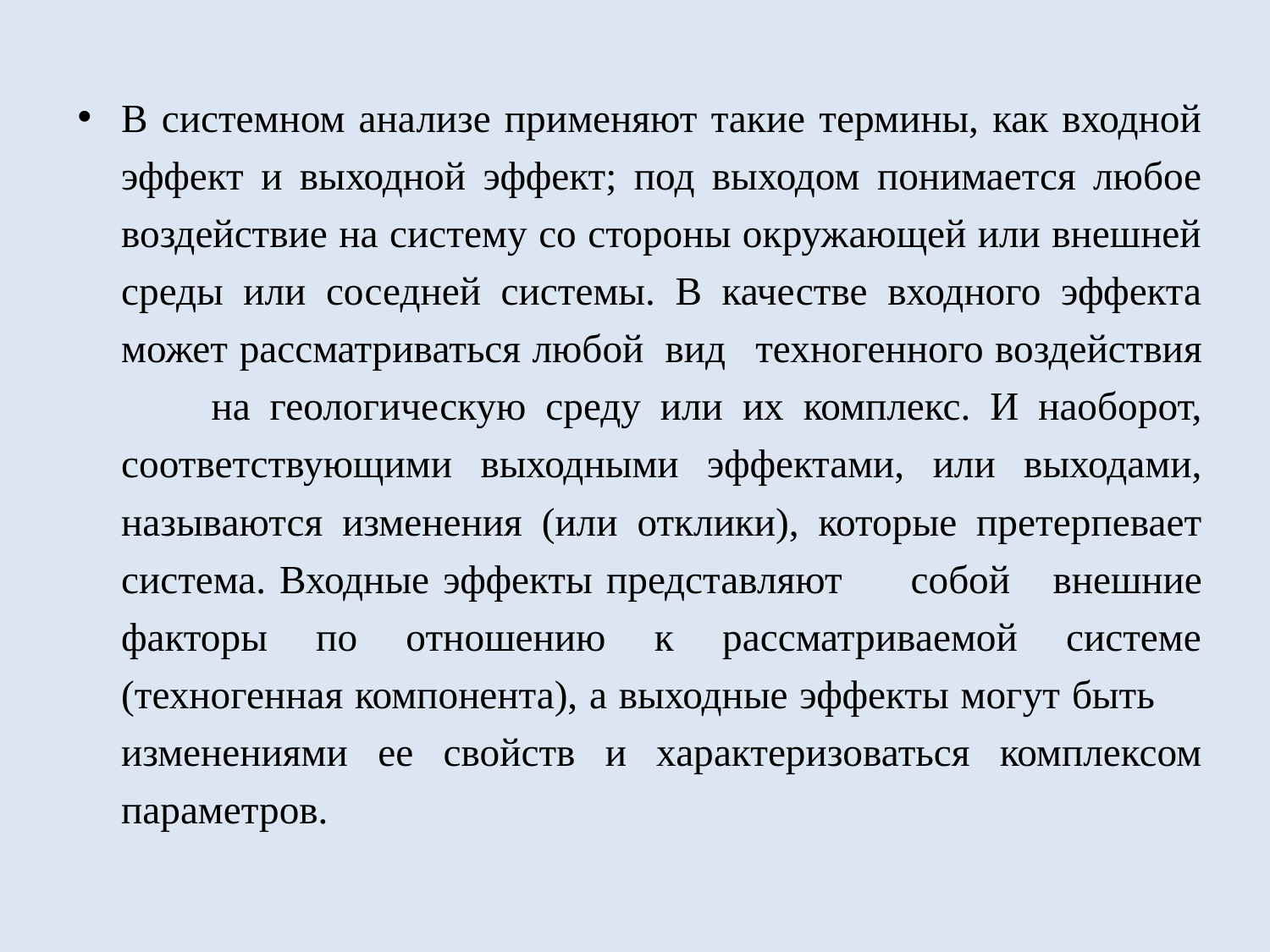

В системном анализе применяют такие термины, как входной эффект и выходной эффект; под выходом понимается любое воздействие на систему со стороны окружающей или внешней среды или соседней системы. В качестве входного эффекта может рассматриваться любой	вид	техногенного воздействия	на геологическую среду или их комплекс. И наоборот, соответствующими выходными эффектами, или выходами, называются изменения (или отклики), которые претерпевает система. Входные эффекты представляют     собой	внешние факторы по отношению к рассматриваемой системе (техногенная компонента), а выходные эффекты могут быть     изменениями ее свойств и характеризоваться комплексом параметров.